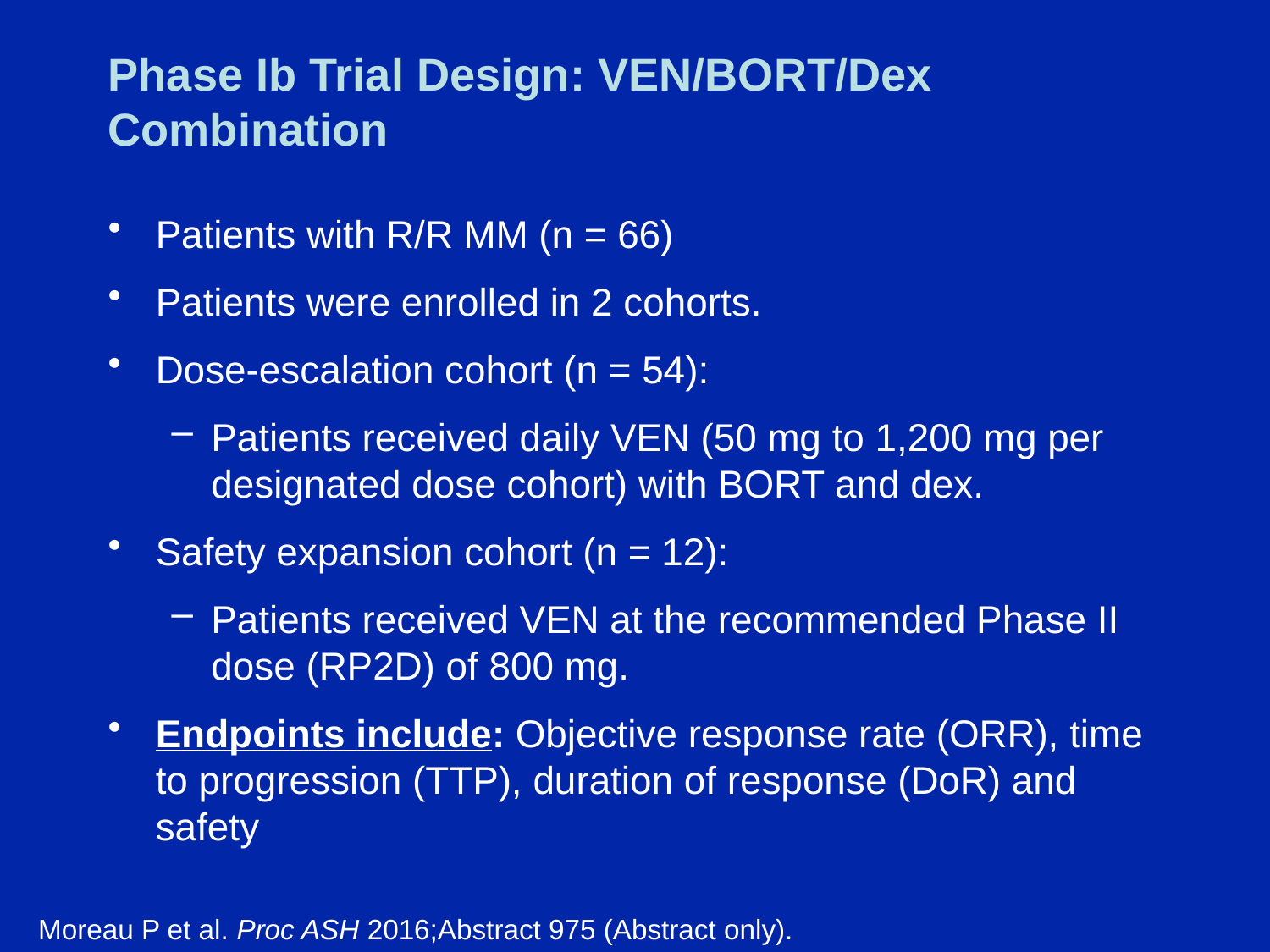

# Phase Ib Trial Design: VEN/BORT/Dex Combination
Patients with R/R MM (n = 66)
Patients were enrolled in 2 cohorts.
Dose-escalation cohort (n = 54):
Patients received daily VEN (50 mg to 1,200 mg per designated dose cohort) with BORT and dex.
Safety expansion cohort (n = 12):
Patients received VEN at the recommended Phase II dose (RP2D) of 800 mg.
Endpoints include: Objective response rate (ORR), time to progression (TTP), duration of response (DoR) and safety
Moreau P et al. Proc ASH 2016;Abstract 975 (Abstract only).